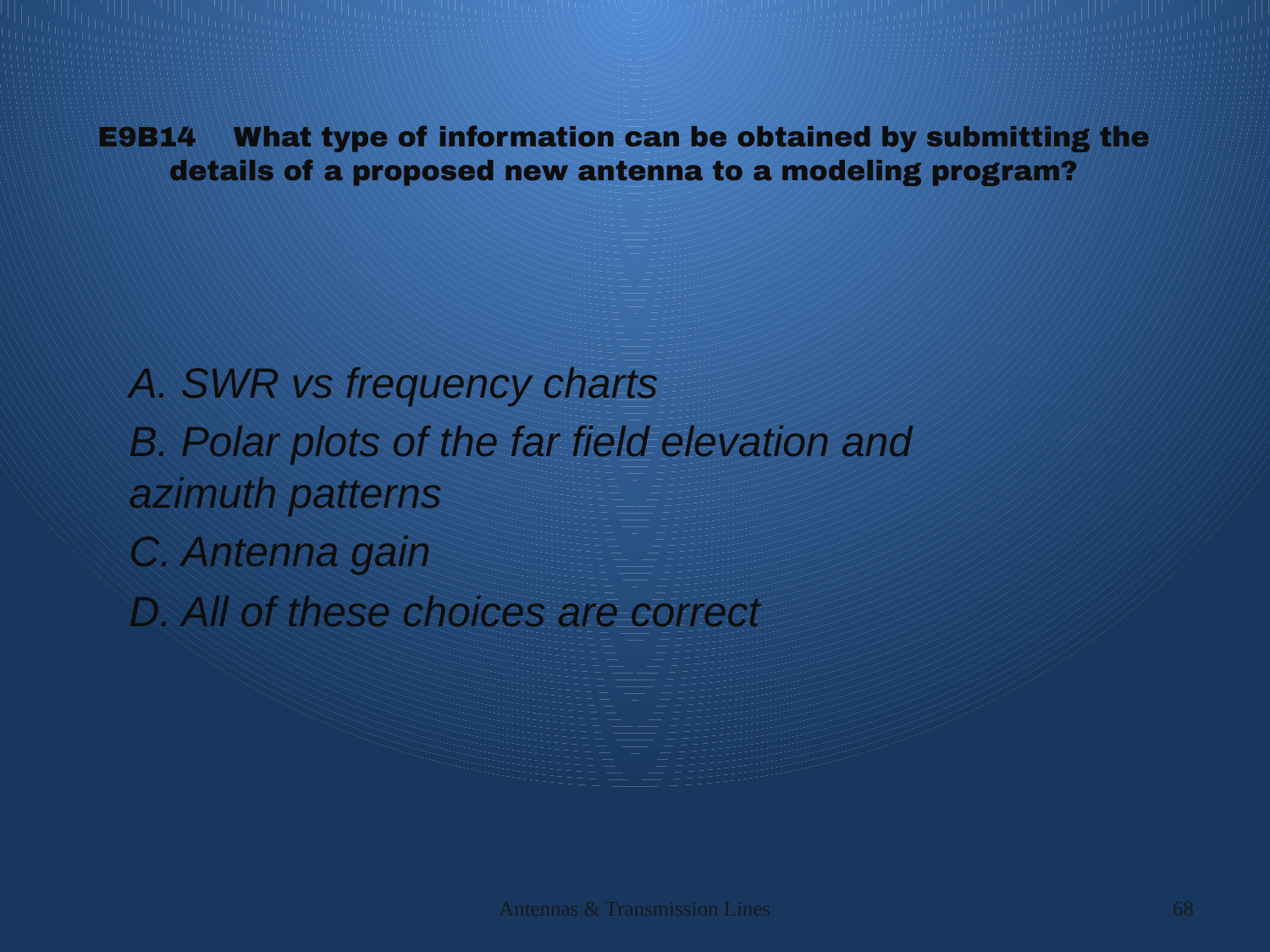

# E9B14    What type of information can be obtained by submitting the details of a proposed new antenna to a modeling program?
A. SWR vs frequency charts
B. Polar plots of the far field elevation and azimuth patterns
C. Antenna gain
D. All of these choices are correct
Antennas & Transmission Lines
68